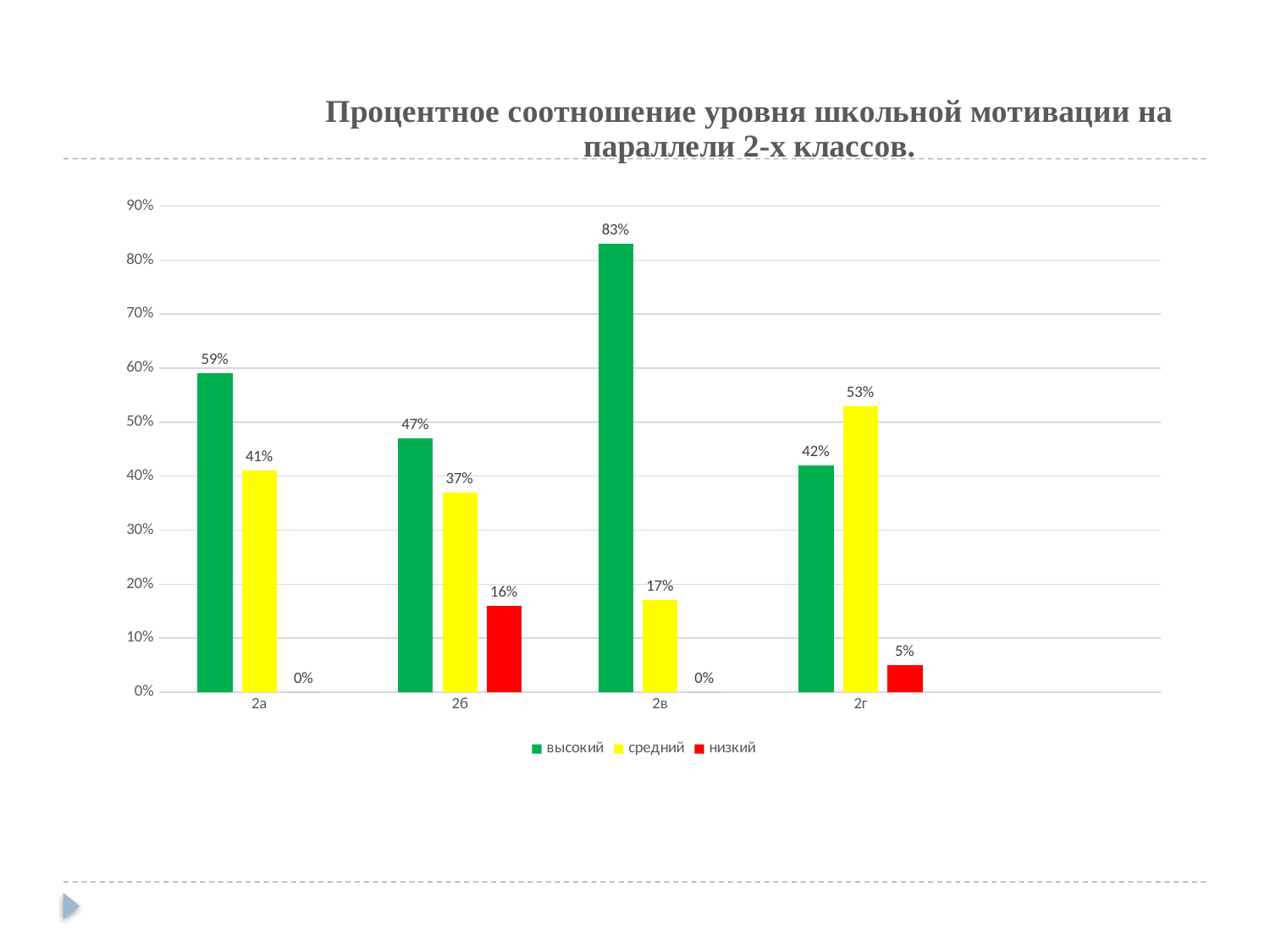

### Chart: Процентное соотношение уровня школьной мотивации на параллели 2-х классов.

| Category | высокий | средний | низкий |
|---|---|---|---|
| 2а | 0.59 | 0.41 | 0.0 |
| 2б | 0.47 | 0.37 | 0.16 |
| 2в | 0.83 | 0.17 | 0.0 |
| 2г | 0.42 | 0.53 | 0.05 |